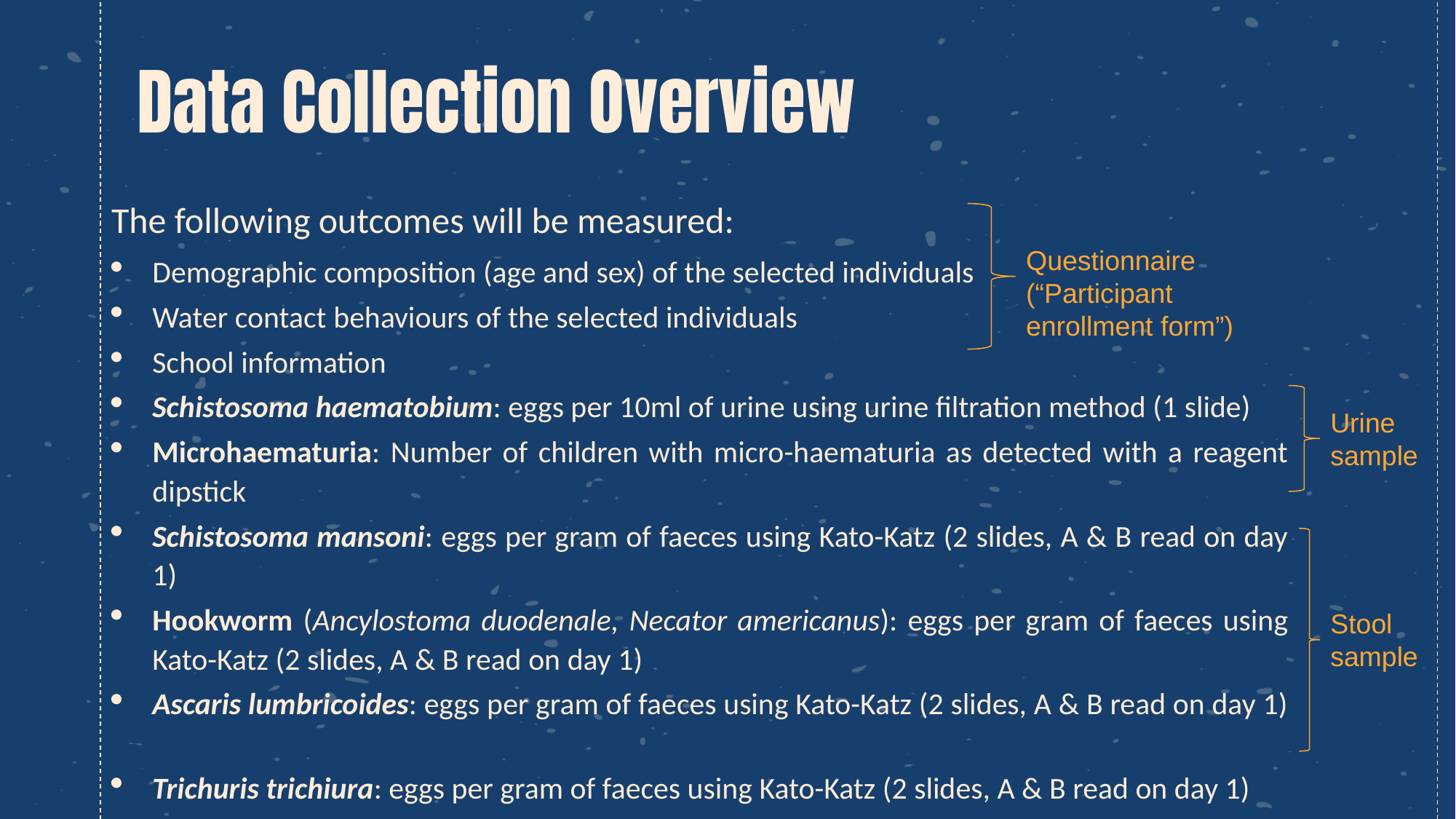

# Data Collection Overview
The following outcomes will be measured:
Demographic composition (age and sex) of the selected individuals
Water contact behaviours of the selected individuals
School information
Schistosoma haematobium: eggs per 10ml of urine using urine filtration method (1 slide)
Microhaematuria: Number of children with micro-haematuria as detected with a reagent dipstick
Schistosoma mansoni: eggs per gram of faeces using Kato-Katz (2 slides, A & B read on day 1)
Hookworm (Ancylostoma duodenale, Necator americanus): eggs per gram of faeces using Kato-Katz (2 slides, A & B read on day 1)
Ascaris lumbricoides: eggs per gram of faeces using Kato-Katz (2 slides, A & B read on day 1)
Trichuris trichiura: eggs per gram of faeces using Kato-Katz (2 slides, A & B read on day 1)

Questionnaire (“Participant enrollment form”)

Urine sample

Stool sample